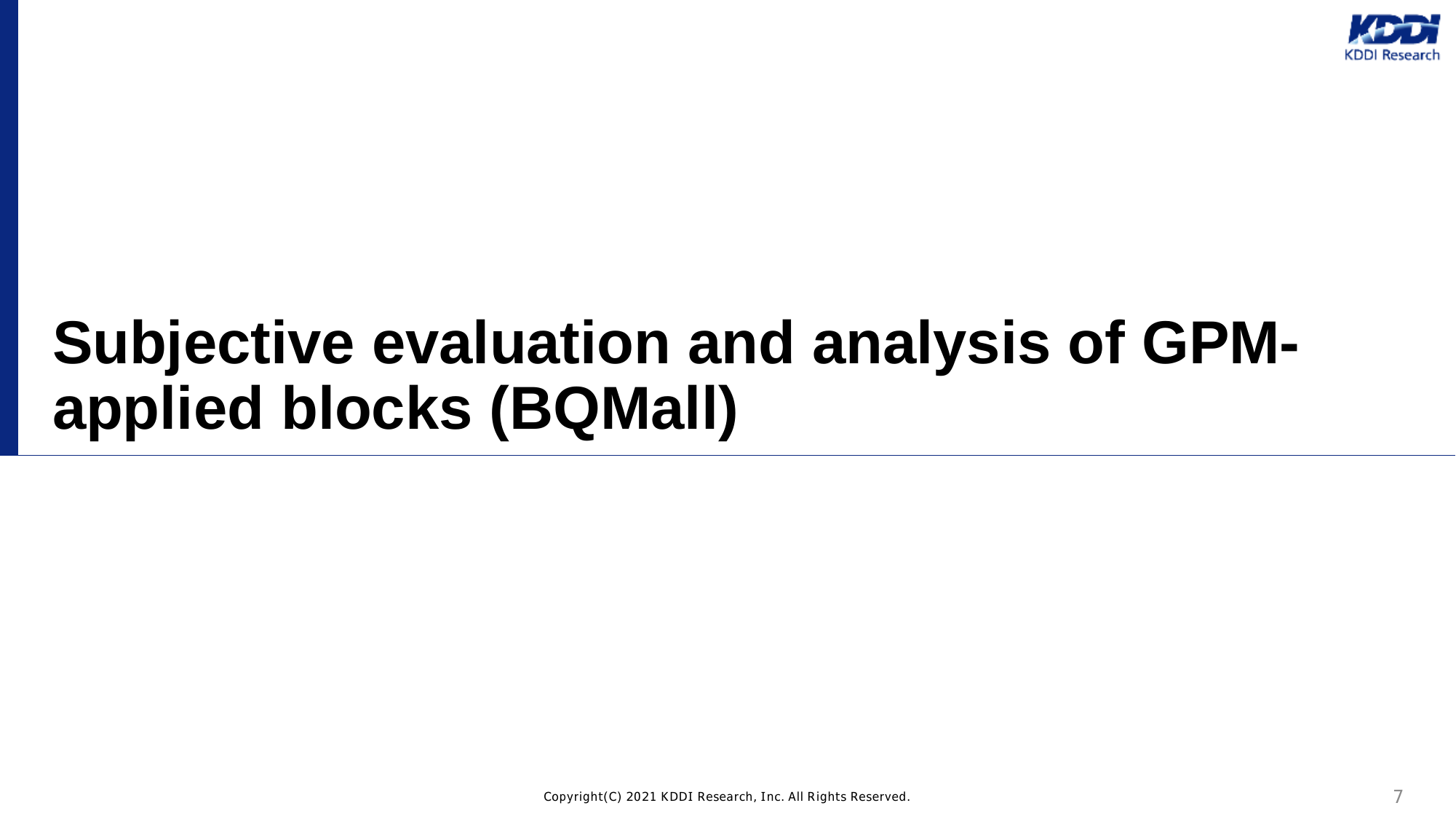

# Subjective evaluation and analysis of GPM-applied blocks (BQMall)
7